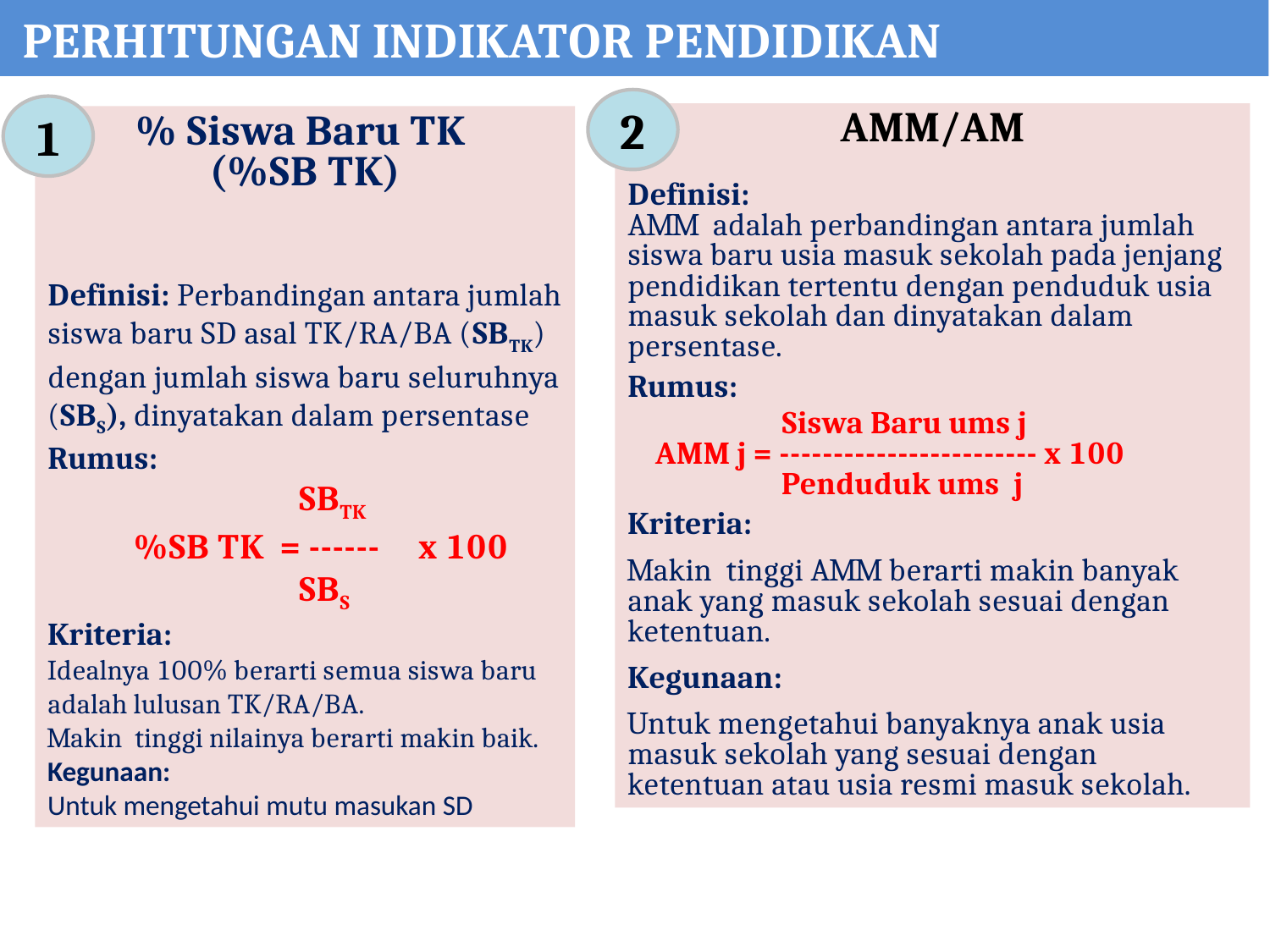

PERHITUNGAN INDIKATOR PENDIDIKAN
2
1
AMM/AM

Definisi:
AMM  adalah perbandingan antara jumlah siswa baru usia masuk sekolah pada jenjang pendidikan tertentu dengan penduduk usia masuk sekolah dan dinyatakan dalam persentase.
Rumus:
                      Siswa Baru ums j
    AMM j = ------------------------ x 100
                      Penduduk ums  j
Kriteria:
Makin  tinggi AMM berarti makin banyak anak yang masuk sekolah sesuai dengan ketentuan.
Kegunaan:
Untuk mengetahui banyaknya anak usia masuk sekolah yang sesuai dengan ketentuan atau usia resmi masuk sekolah.
% Siswa Baru TK
(%SB TK)

Definisi: Perbandingan antara jumlah siswa baru SD asal TK/RA/BA (SBTK) dengan jumlah siswa baru seluruhnya (SBS), dinyatakan dalam persentase
Rumus:
                                SBTK
           %SB TK  = ------     x 100
                                SBS
Kriteria:
Idealnya 100% berarti semua siswa baru
adalah lulusan TK/RA/BA.
Makin  tinggi nilainya berarti makin baik.
Kegunaan:
Untuk mengetahui mutu masukan SD